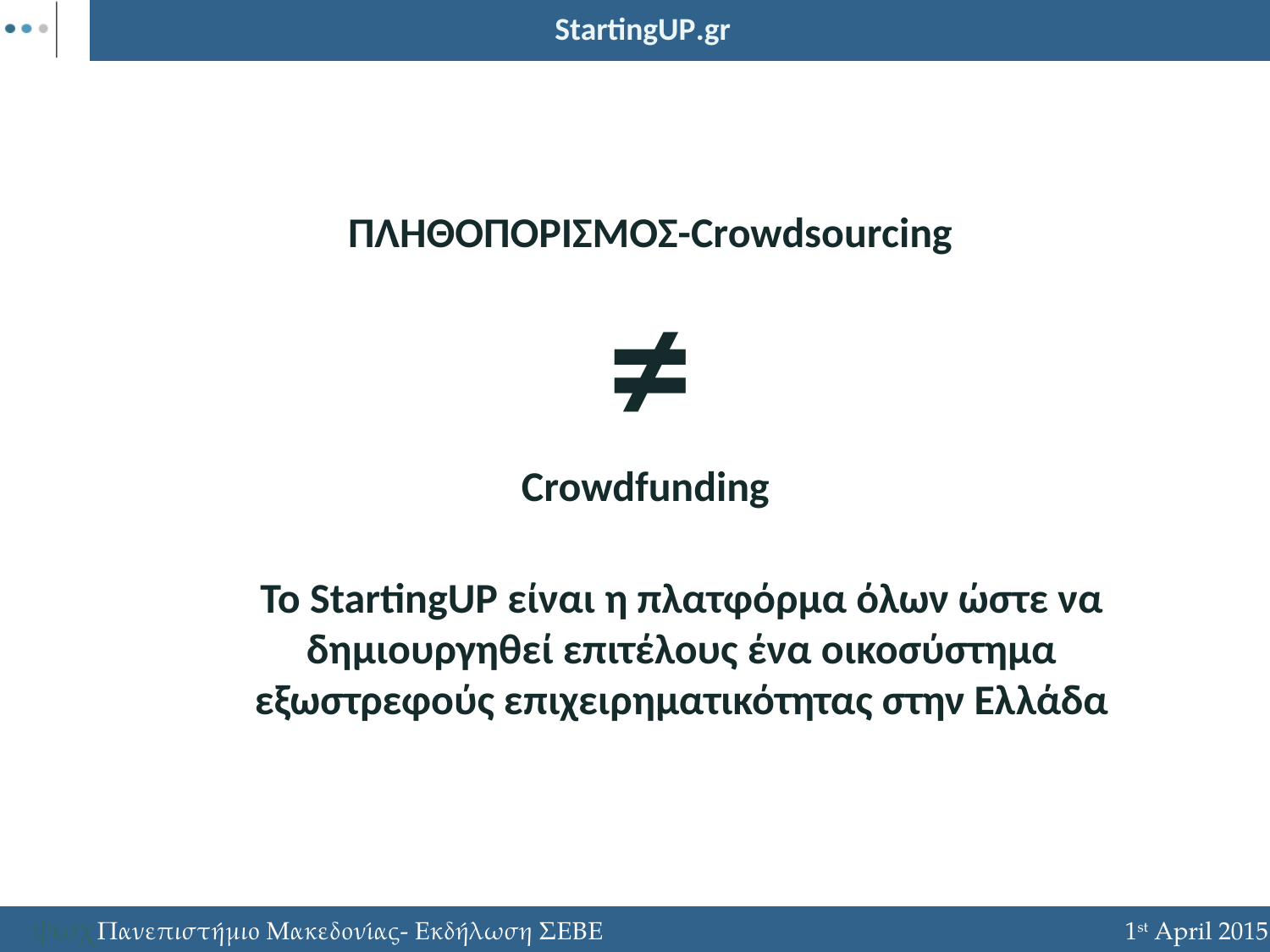

StartingUP.gr
ΠΛΗΘΟΠΟΡΙΣΜΟΣ-Crowdsourcing
≠
Crowdfunding

Το StartingUP είναι η πλατφόρμα όλων ώστε να δημιουργηθεί επιτέλους ένα οικοσύστημα εξωστρεφούς επιχειρηματικότητας στην Ελλάδα